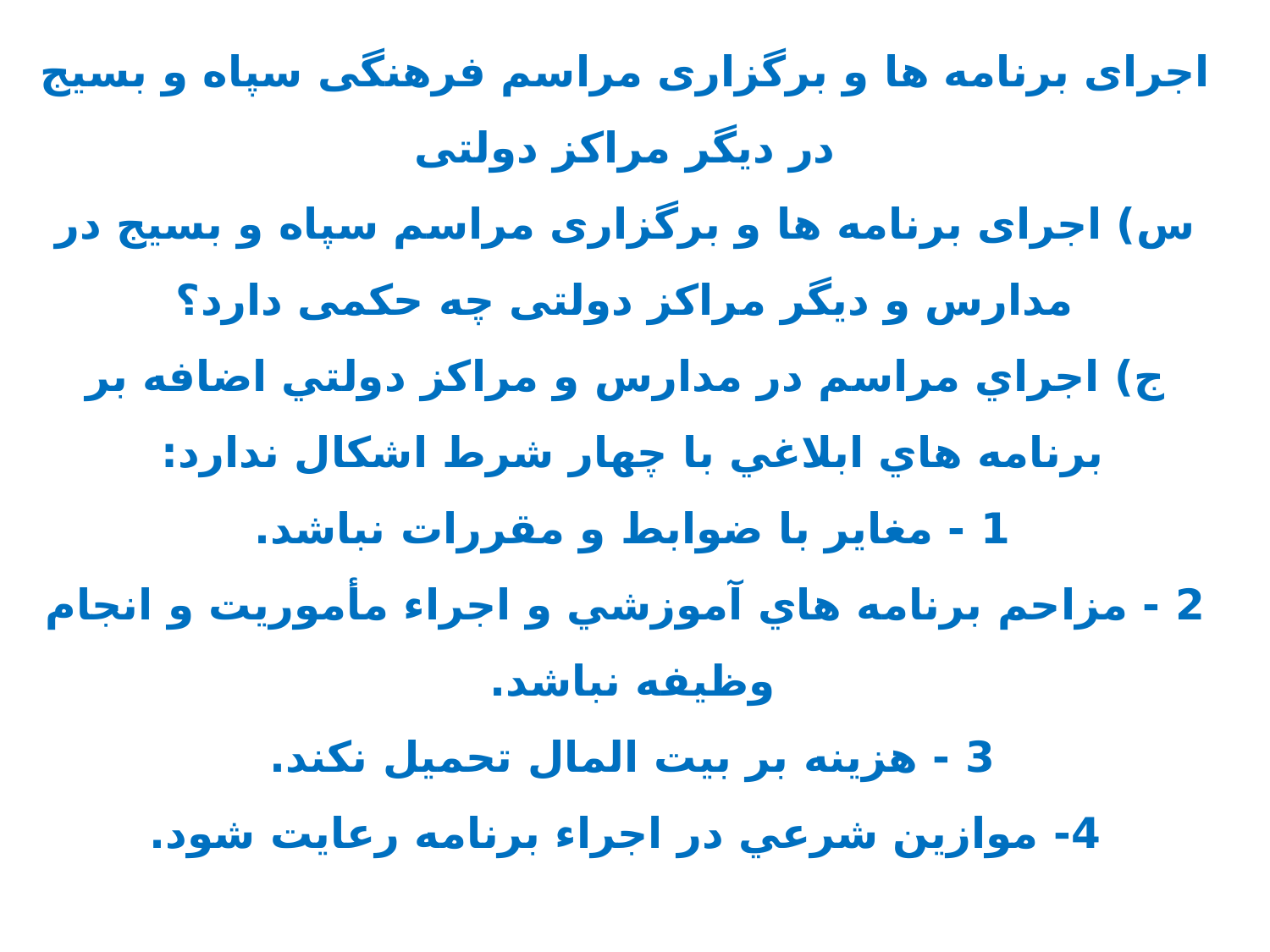

اجرای برنامه ها و برگزاری مراسم فرهنگی سپاه و بسیج در دیگر مراکز دولتی
س) اجرای برنامه ها و برگزاری مراسم سپاه و بسیج در مدارس و دیگر مراکز دولتی چه حکمی دارد؟
ج) اجراي مراسم در مدارس و مراكز دولتي اضافه بر برنامه هاي ابلاغي با چهار شرط اشكال ندارد:
1 - مغاير با ضوابط و مقررات نباشد.
2 - مزاحم برنامه هاي آموزشي و اجراء مأموريت و انجام وظيفه نباشد.
3 - هزينه بر بيت المال تحميل نكند.
4- موازين شرعي در اجراء برنامه رعايت شود.